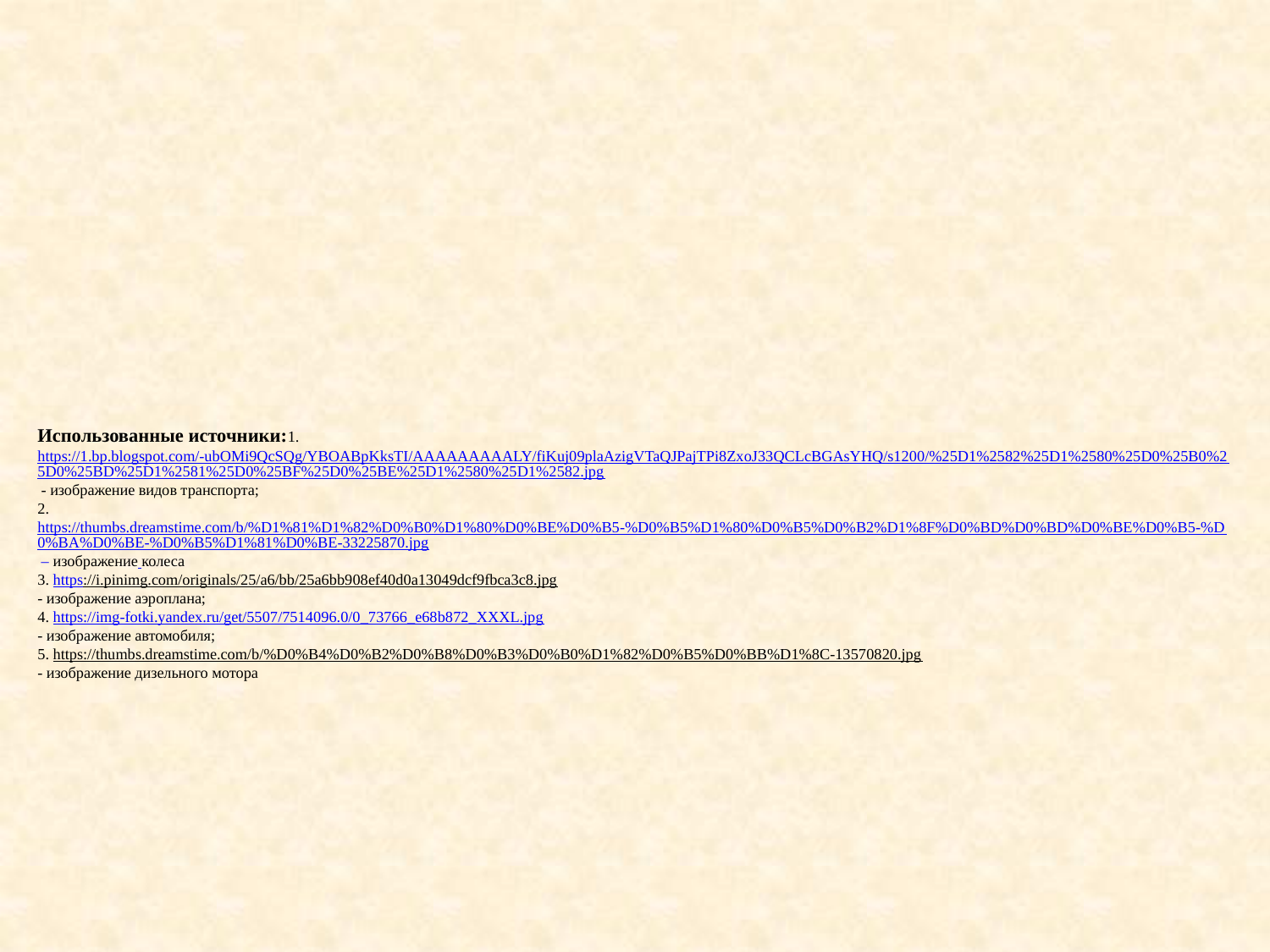

# Использованные источники: 1. https://1.bp.blogspot.com/-ubOMi9QcSQg/YBOABpKksTI/AAAAAAAAALY/fiKuj09plaAzigVTaQJPajTPi8ZxoJ33QCLcBGAsYHQ/s1200/%25D1%2582%25D1%2580%25D0%25B0%25D0%25BD%25D1%2581%25D0%25BF%25D0%25BE%25D1%2580%25D1%2582.jpg - изображение видов транспорта; 2. https://thumbs.dreamstime.com/b/%D1%81%D1%82%D0%B0%D1%80%D0%BE%D0%B5-%D0%B5%D1%80%D0%B5%D0%B2%D1%8F%D0%BD%D0%BD%D0%BE%D0%B5-%D0%BA%D0%BE-%D0%B5%D1%81%D0%BE-33225870.jpg – изображение колеса 3. https://i.pinimg.com/originals/25/a6/bb/25a6bb908ef40d0a13049dcf9fbca3c8.jpg - изображение аэроплана; 4. https://img-fotki.yandex.ru/get/5507/7514096.0/0_73766_e68b872_XXXL.jpg - изображение автомобиля; 5. https://thumbs.dreamstime.com/b/%D0%B4%D0%B2%D0%B8%D0%B3%D0%B0%D1%82%D0%B5%D0%BB%D1%8C-13570820.jpg - изображение дизельного мотора